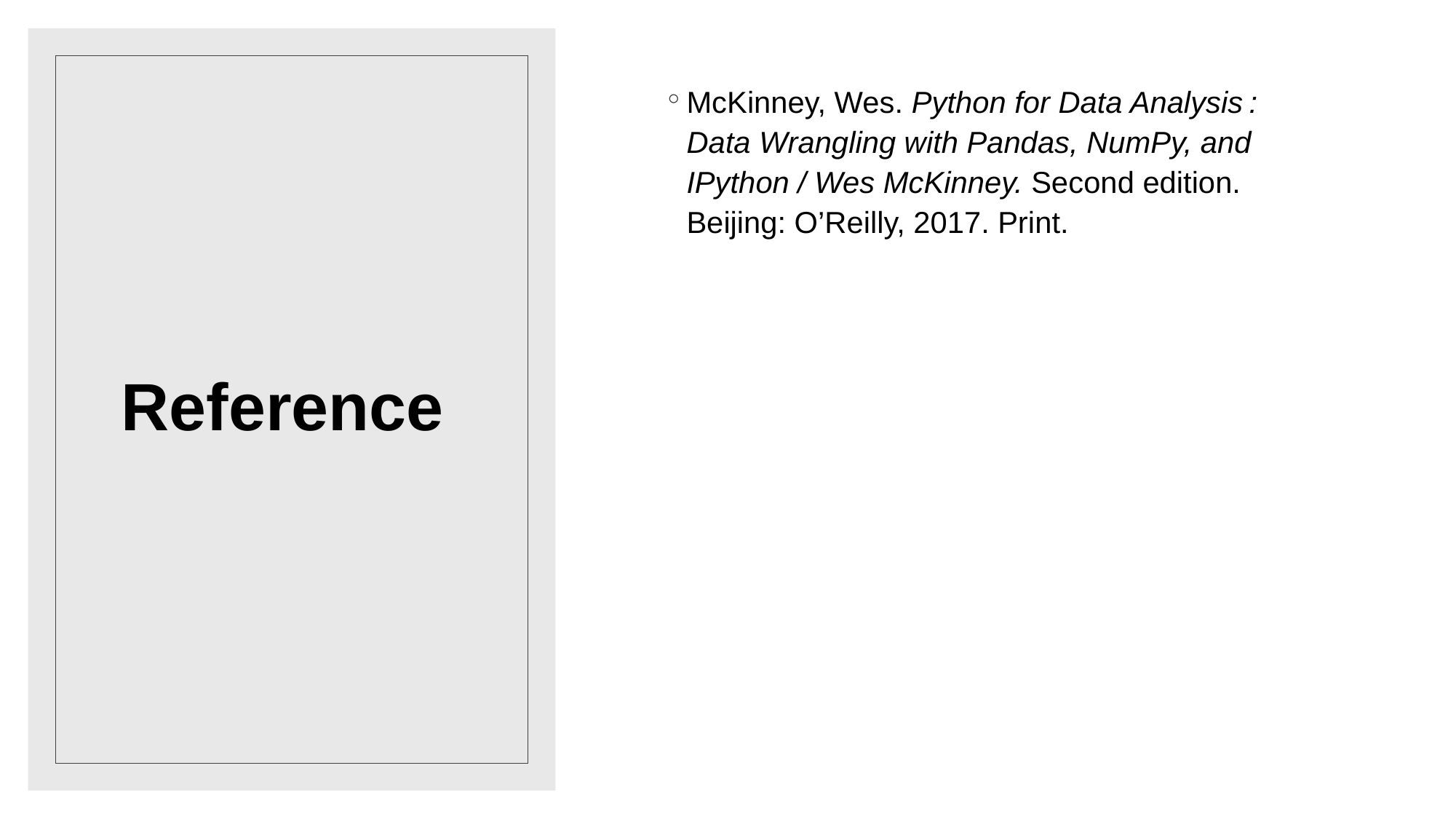

McKinney, Wes. Python for Data Analysis : Data Wrangling with Pandas, NumPy, and IPython / Wes McKinney. Second edition. Beijing: O’Reilly, 2017. Print.
# Reference